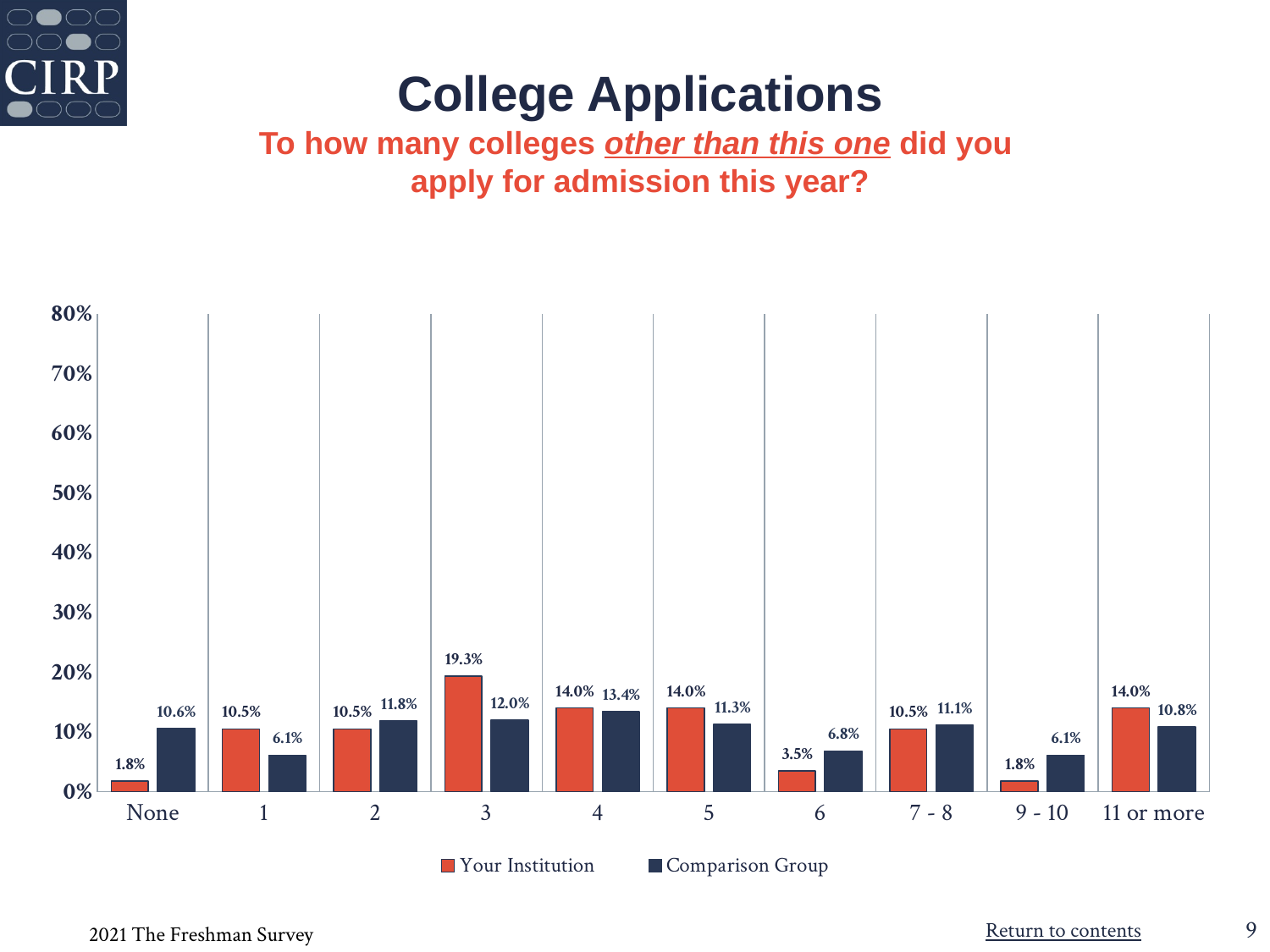

# College Applications
To how many colleges other than this one did you
apply for admission this year?

### Chart: Sex

| Category |
|---|

### Chart

| Category | Your Institution | Comparison Group |
|---|---|---|
| None | 0.018 | 0.106 |
| 1 | 0.105 | 0.061 |
| 2 | 0.105 | 0.118 |
| 3 | 0.193 | 0.12 |
| 4 | 0.14 | 0.134 |
| 5 | 0.14 | 0.113 |
| 6 | 0.035 | 0.068 |
| 7 - 8 | 0.105 | 0.111 |
| 9 - 10 | 0.018 | 0.061 |
| 11 or more | 0.14 | 0.108 |
2021 The Freshman Survey
Return to contents
9